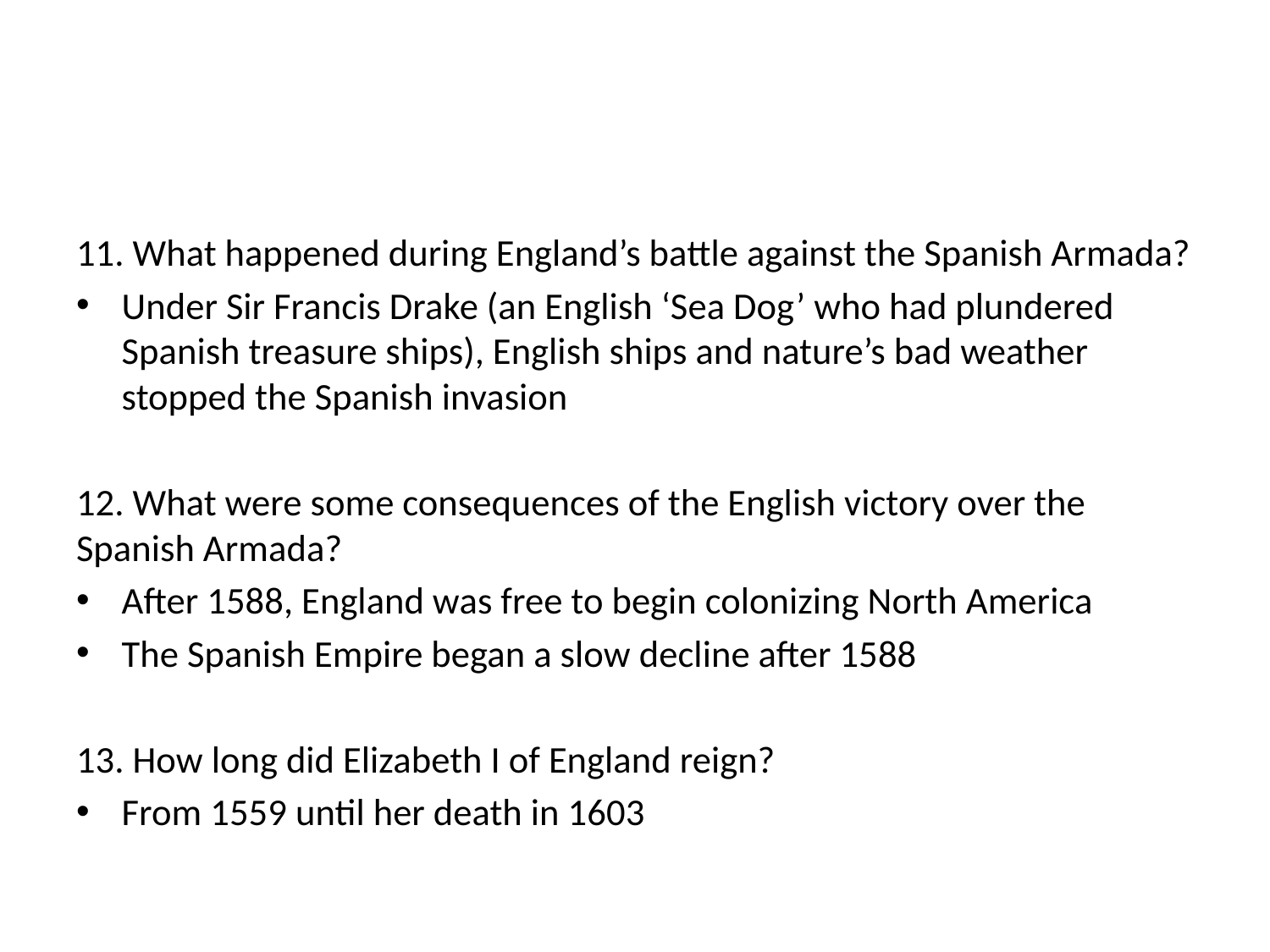

#
11. What happened during England’s battle against the Spanish Armada?
Under Sir Francis Drake (an English ‘Sea Dog’ who had plundered Spanish treasure ships), English ships and nature’s bad weather stopped the Spanish invasion

12. What were some consequences of the English victory over the Spanish Armada?
After 1588, England was free to begin colonizing North America
The Spanish Empire began a slow decline after 1588

13. How long did Elizabeth I of England reign?
From 1559 until her death in 1603